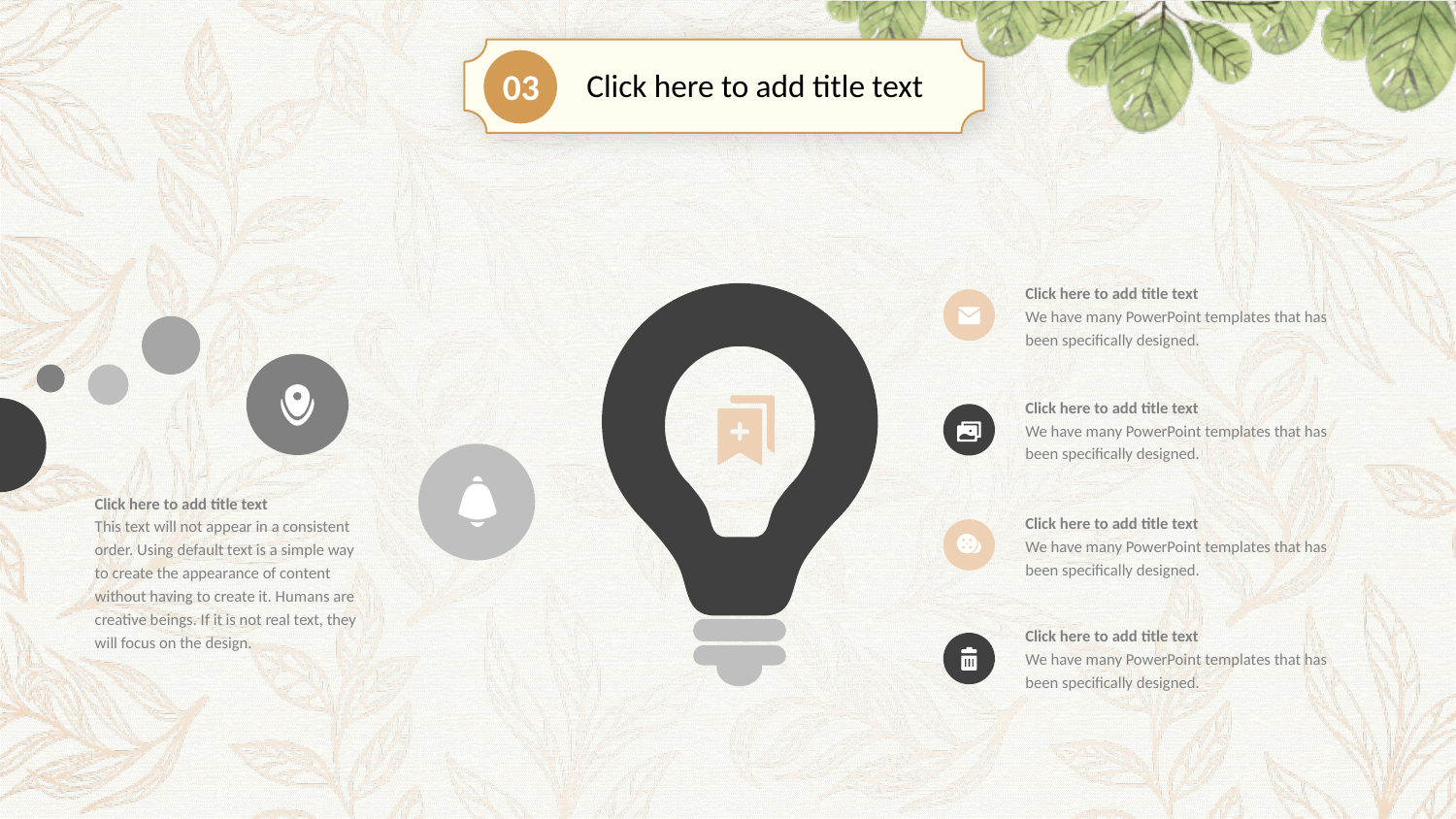

03
Click here to add title text
Click here to add title text
We have many PowerPoint templates that has been specifically designed.

Click here to add title text
We have many PowerPoint templates that has been specifically designed.

Click here to add title text
This text will not appear in a consistent order. Using default text is a simple way to create the appearance of content without having to create it. Humans are creative beings. If it is not real text, they will focus on the design.
Click here to add title text
We have many PowerPoint templates that has been specifically designed.

Click here to add title text
We have many PowerPoint templates that has been specifically designed.